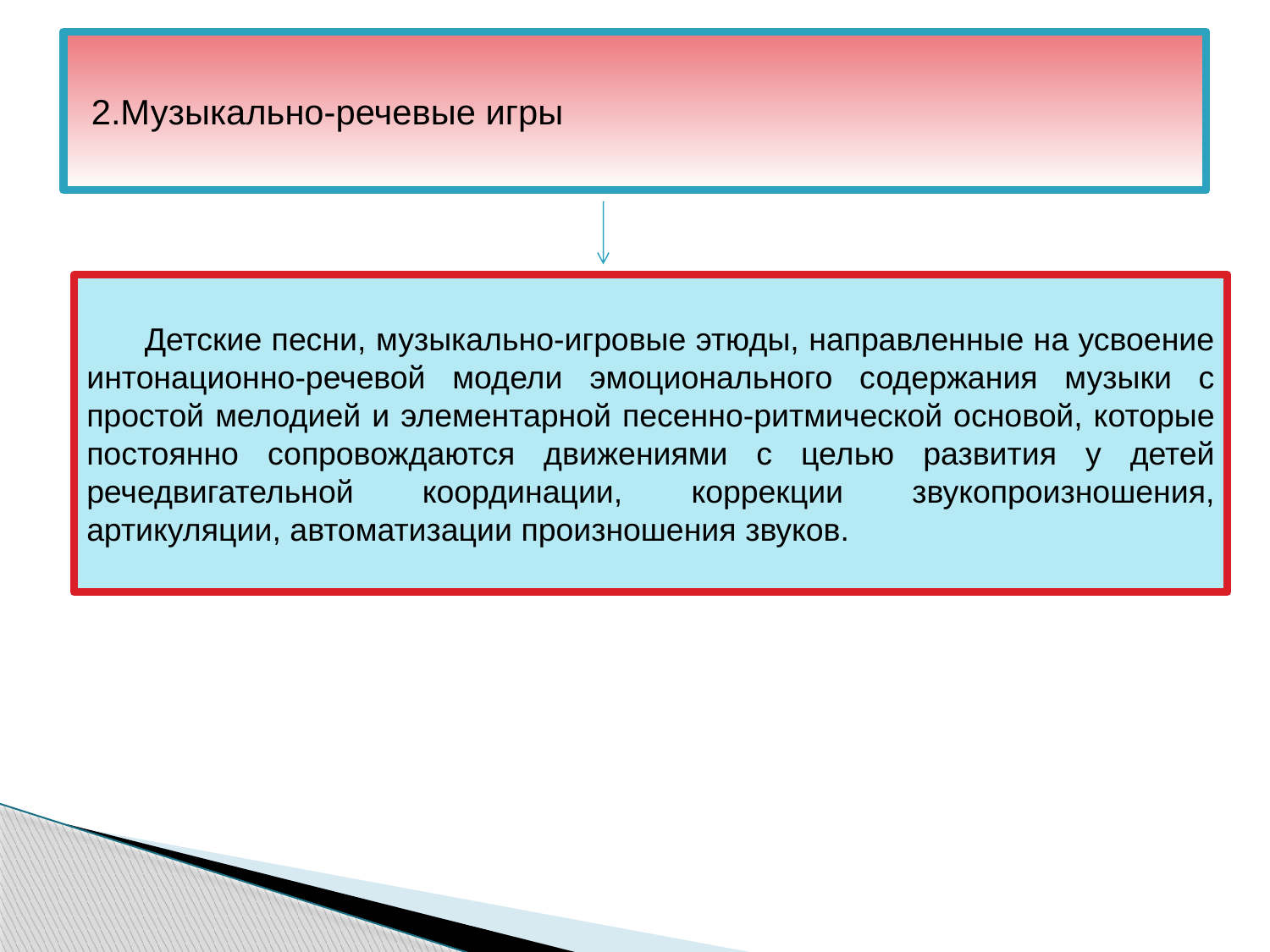

2.Музыкально-речевые игры

      Детские песни, музыкально-игровые этюды, направленные на усвоение интонационно-речевой модели эмоционального содержания музыки с простой мелодией и элементарной песенно-ритмической основой, которые постоянно сопровождаются движениями с целью развития у детей речедвигательной координации, коррекции звукопроизношения, артикуляции, автоматизации произношения звуков.